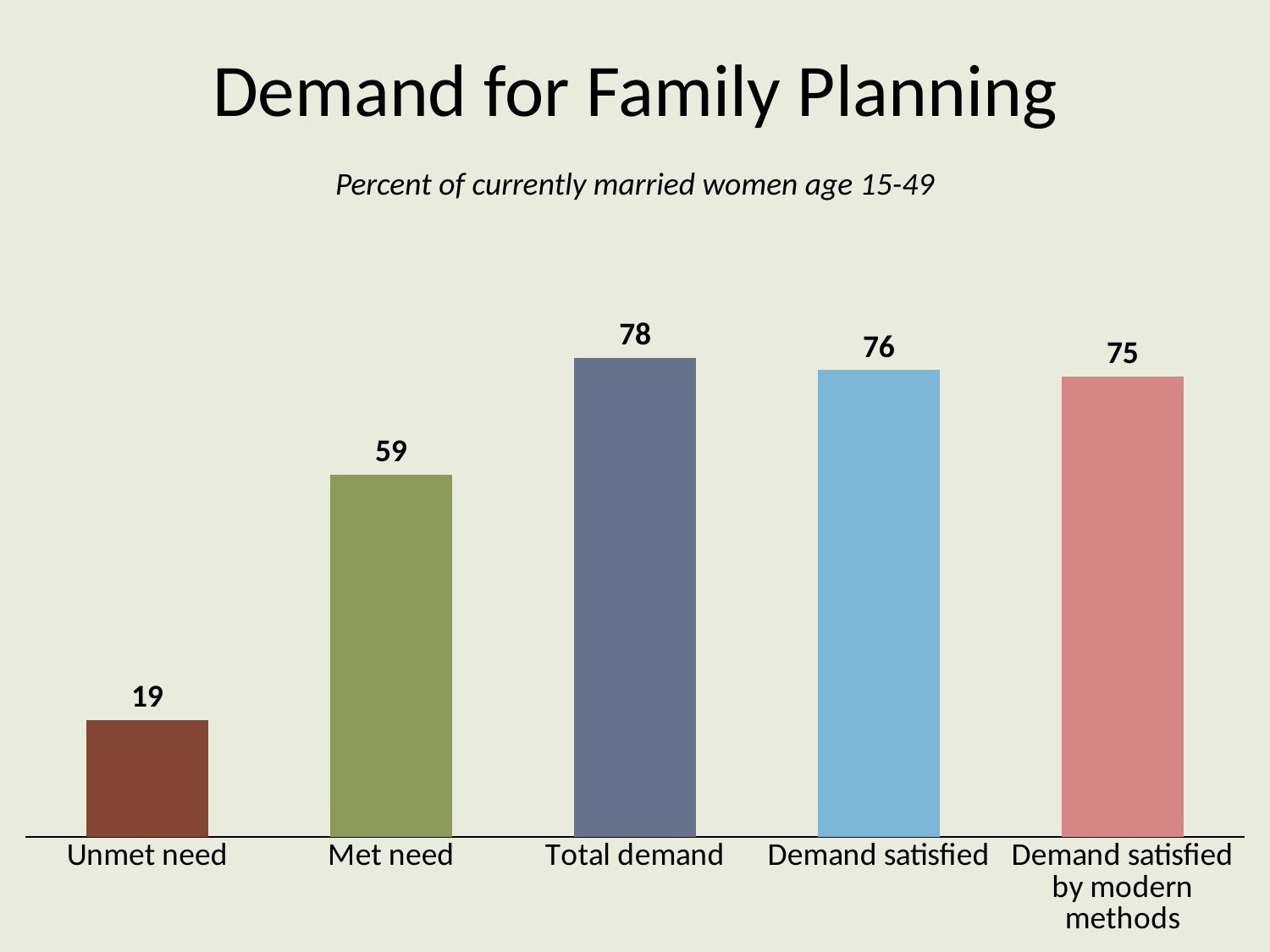

# Demand for Family Planning
Percent of currently married women age 15-49

### Chart

| Category | Column1 |
|---|---|
| Unmet need | 19.0 |
| Met need | 59.0 |
| Total demand | 78.0 |
| Demand satisfied | 76.0 |
| Demand satisfied by modern methods | 75.0 |